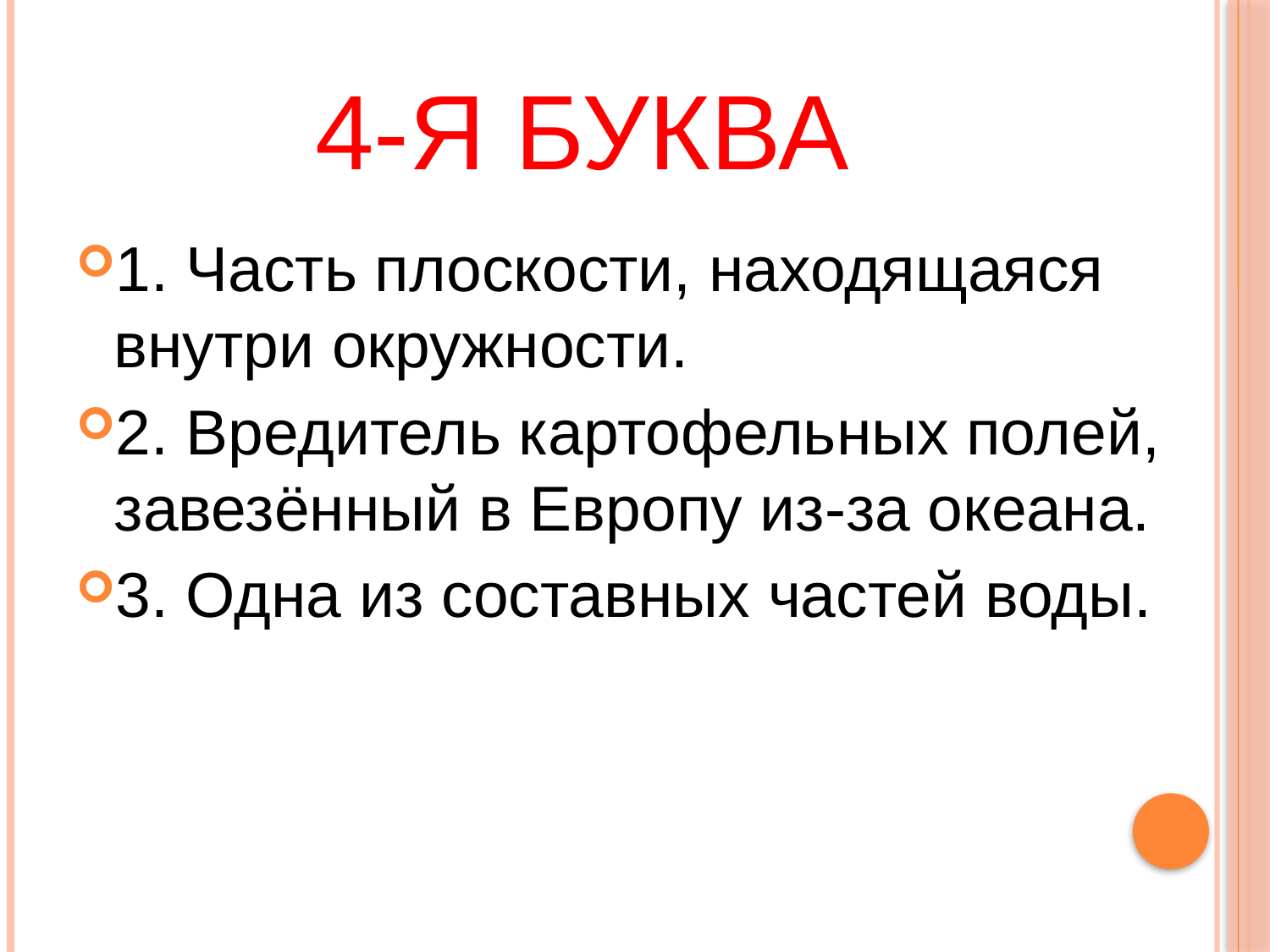

# 4-я буква
1. Часть плоскости, находящаяся внутри окружности.
2. Вредитель картофельных полей, завезённый в Европу из-за океана.
3. Одна из составных частей воды.